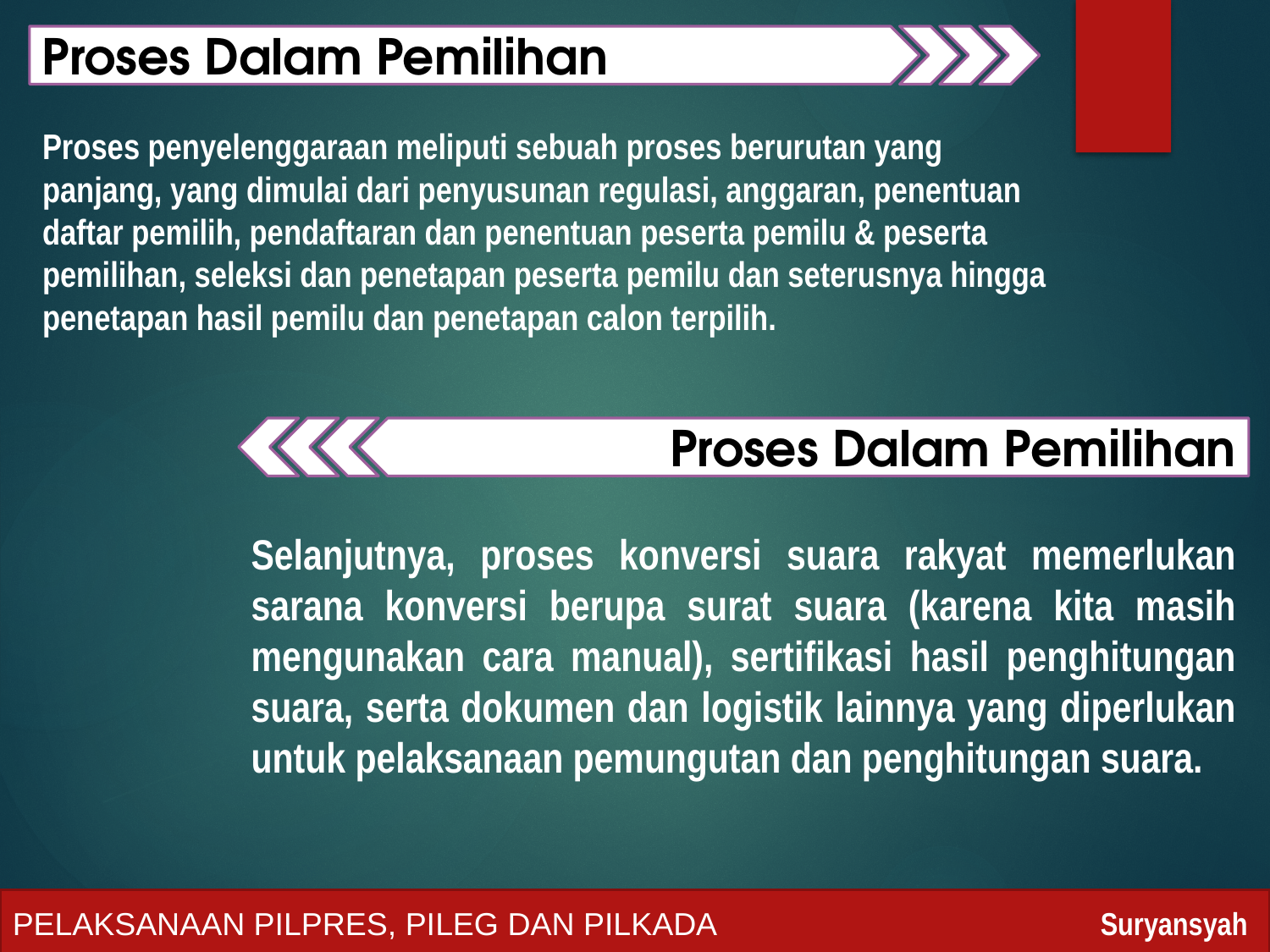

Proses Dalam Pemilihan

# Proses penyelenggaraan meliputi sebuah proses berurutan yang panjang, yang dimulai dari penyusunan regulasi, anggaran, penentuan daftar pemilih, pendaftaran dan penentuan peserta pemilu & peserta pemilihan, seleksi dan penetapan peserta pemilu dan seterusnya hingga penetapan hasil pemilu dan penetapan calon terpilih.
Proses Dalam Pemilihan

Selanjutnya, proses konversi suara rakyat memerlukan sarana konversi berupa surat suara (karena kita masih mengunakan cara manual), sertifikasi hasil penghitungan suara, serta dokumen dan logistik lainnya yang diperlukan untuk pelaksanaan pemungutan dan penghitungan suara.
PELAKSANAAN PILPRES, PILEG DAN PILKADA                                     	          Suryansyah